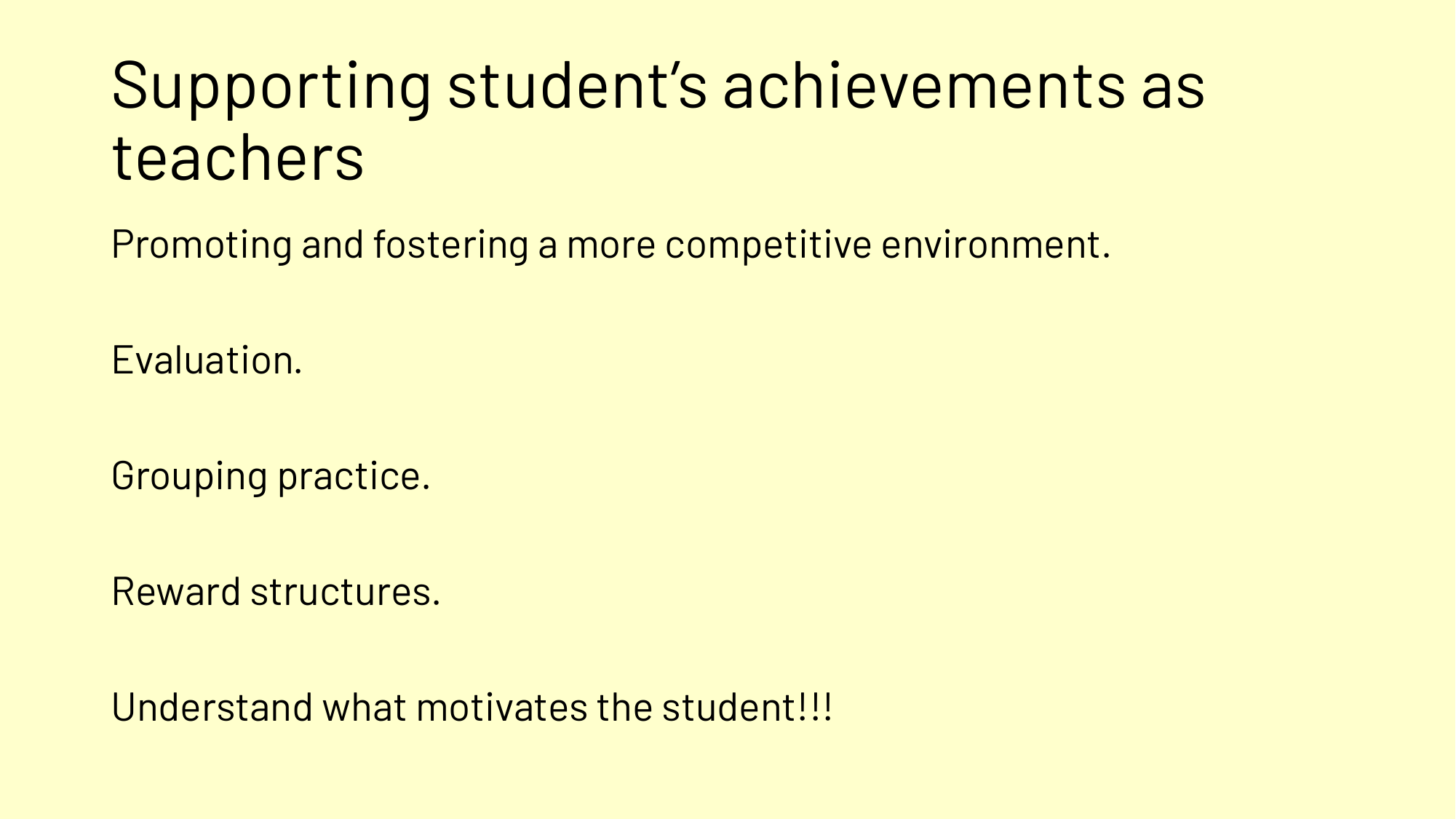

# Supporting student’s achievements as teachers
Promoting and fostering a more competitive environment.

Evaluation.

Grouping practice.

Reward structures.

Understand what motivates the student!!!